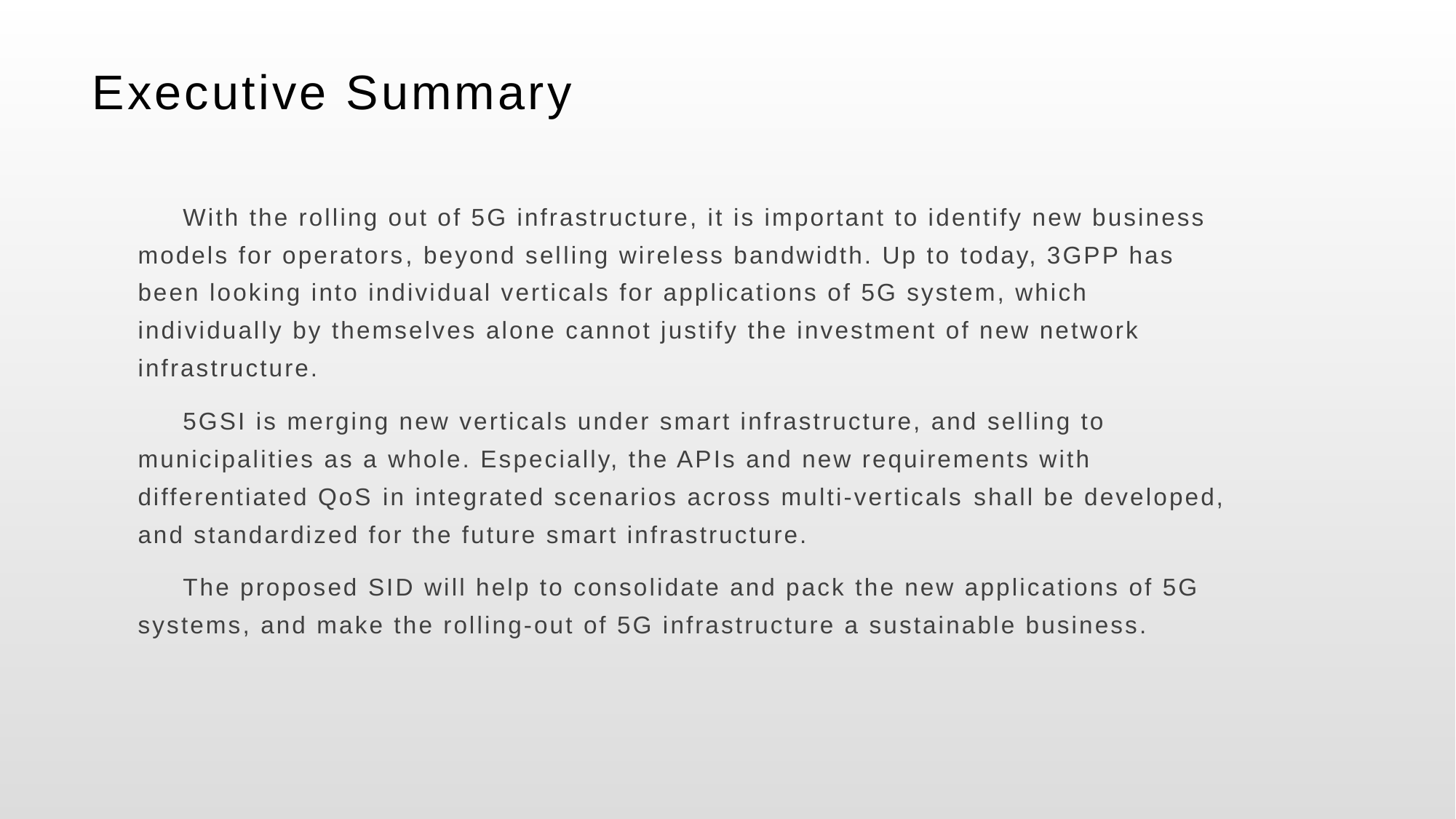

# Executive Summary
     With the rolling out of 5G infrastructure, it is important to identify new business models for operators, beyond selling wireless bandwidth. Up to today, 3GPP has been looking into individual verticals for applications of 5G system, which individually by themselves alone cannot justify the investment of new network infrastructure.
     5GSI is merging new verticals under smart infrastructure, and selling to municipalities as a whole. Especially, the APIs and new requirements with differentiated QoS in integrated scenarios across multi-verticals shall be developed, and standardized for the future smart infrastructure.
     The proposed SID will help to consolidate and pack the new applications of 5G systems, and make the rolling-out of 5G infrastructure a sustainable business.